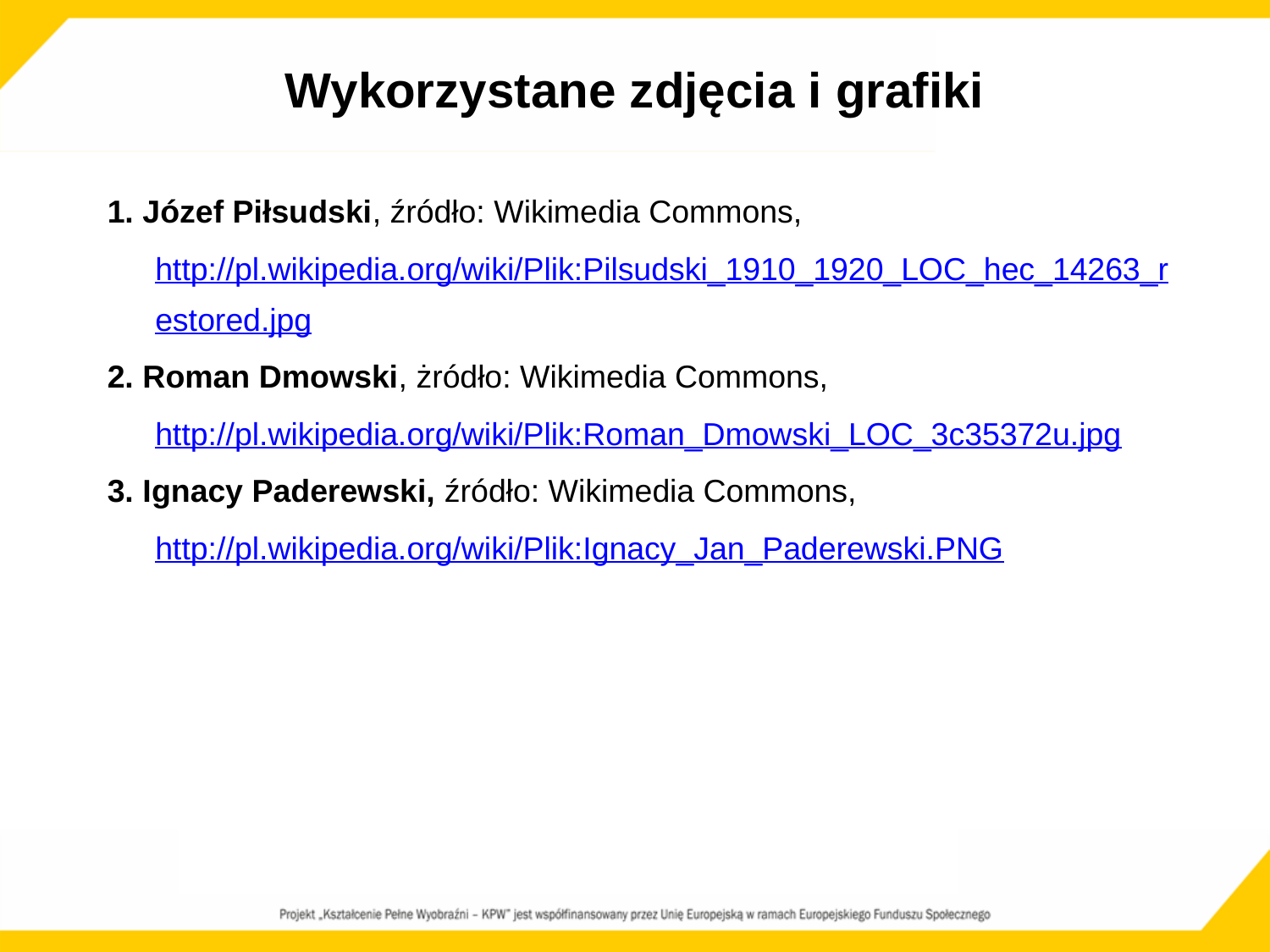

Wykorzystane zdjęcia i grafiki
1. Józef Piłsudski, źródło: Wikimedia Commons, http://pl.wikipedia.org/wiki/Plik:Pilsudski_1910_1920_LOC_hec_14263_restored.jpg
2. Roman Dmowski, żródło: Wikimedia Commons, http://pl.wikipedia.org/wiki/Plik:Roman_Dmowski_LOC_3c35372u.jpg
3. Ignacy Paderewski, źródło: Wikimedia Commons, http://pl.wikipedia.org/wiki/Plik:Ignacy_Jan_Paderewski.PNG